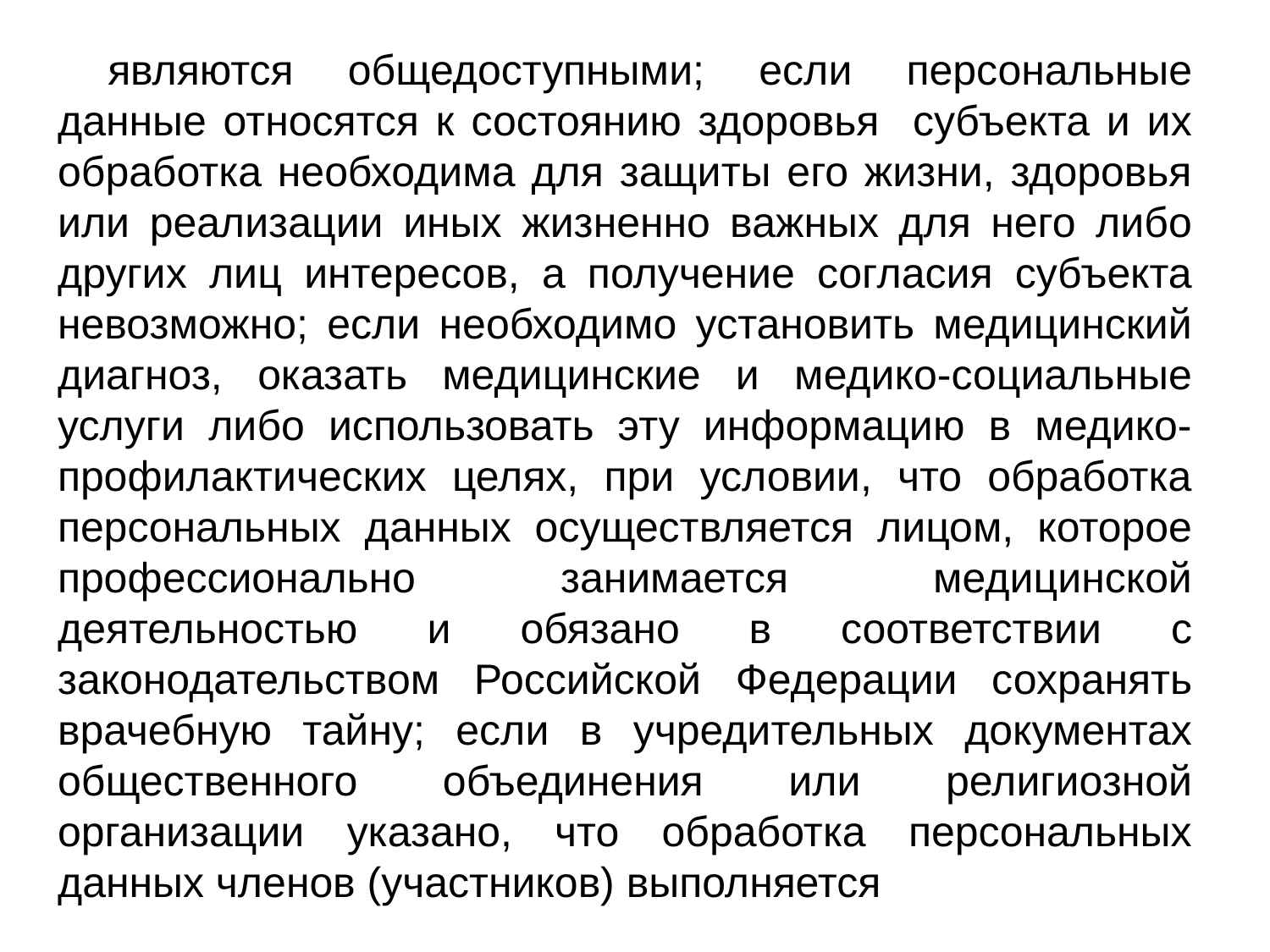

являются общедоступными; если персональные данные относятся к состоянию здоровья  субъекта и их обработка необходима для защиты его жизни, здоровья или реализации иных жизненно важных для него либо других лиц интересов, а получение согласия субъекта невозможно; если необходимо установить медицинский диагноз, оказать медицинские и медико-социальные услуги либо использовать эту информацию в медико-профилактических целях, при условии, что обработка персональных данных осуществляется лицом, которое профессионально занимается медицинской деятельностью и обязано в соответствии с законодательством Российской Федерации сохранять врачебную тайну; если в учредительных документах общественного объединения или религиозной организации указано, что обработка персональных данных членов (участников) выполняется